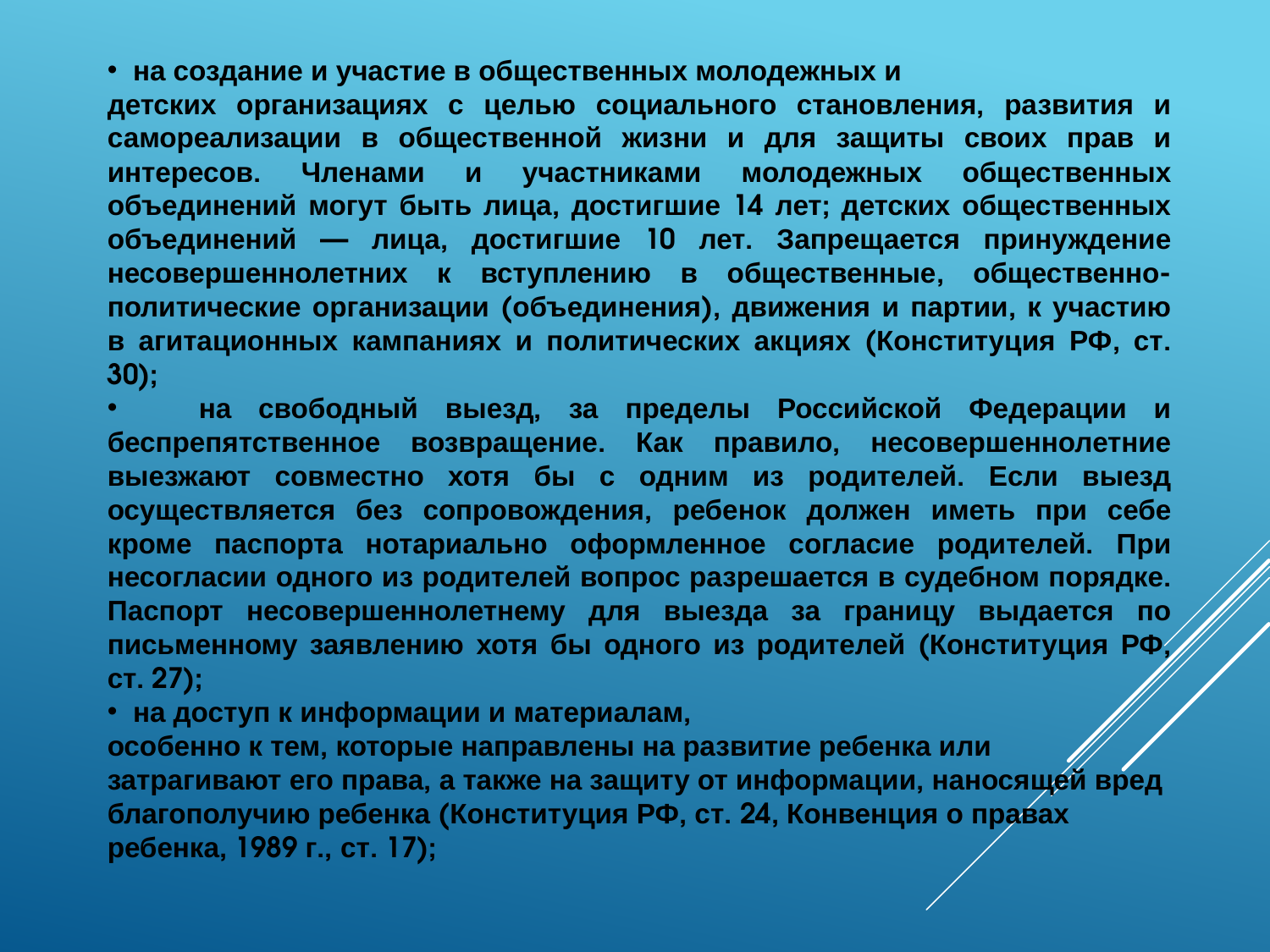

на создание и участие в общественных молодежных и
детских организациях с целью социального становления, развития и самореализации в общественной жизни и для защиты своих прав и интересов. Членами и участниками молодежных общественных объединений могут быть лица, достигшие 14 лет; детских общественных объединений — лица, достигшие 10 лет. Запрещается принуждение несовершеннолетних к вступлению в общественные, общественно-политические организации (объединения), движения и партии, к участию в агитационных кампаниях и политических акциях (Конституция РФ, ст. 30);
   на свободный выезд, за пределы Российской Федерации и беспрепятственное возвращение. Как правило, несовершеннолетние выезжают совместно хотя бы с одним из родителей. Если выезд осуществляется без сопровождения, ребенок должен иметь при себе кроме паспорта нотариально оформленное согласие родителей. При несогласии одного из родителей вопрос разрешается в судебном порядке. Паспорт несовершеннолетнему для выезда за границу выдается по письменному заявлению хотя бы одного из родителей (Конституция РФ, ст. 27);
  на доступ к информации и материалам,
особенно к тем, которые направлены на развитие ребенка или затрагивают его права, а также на защиту от информации, наносящей вред благополучию ребенка (Конституция РФ, ст. 24, Конвенция о правах ребенка, 1989 г., ст. 17);